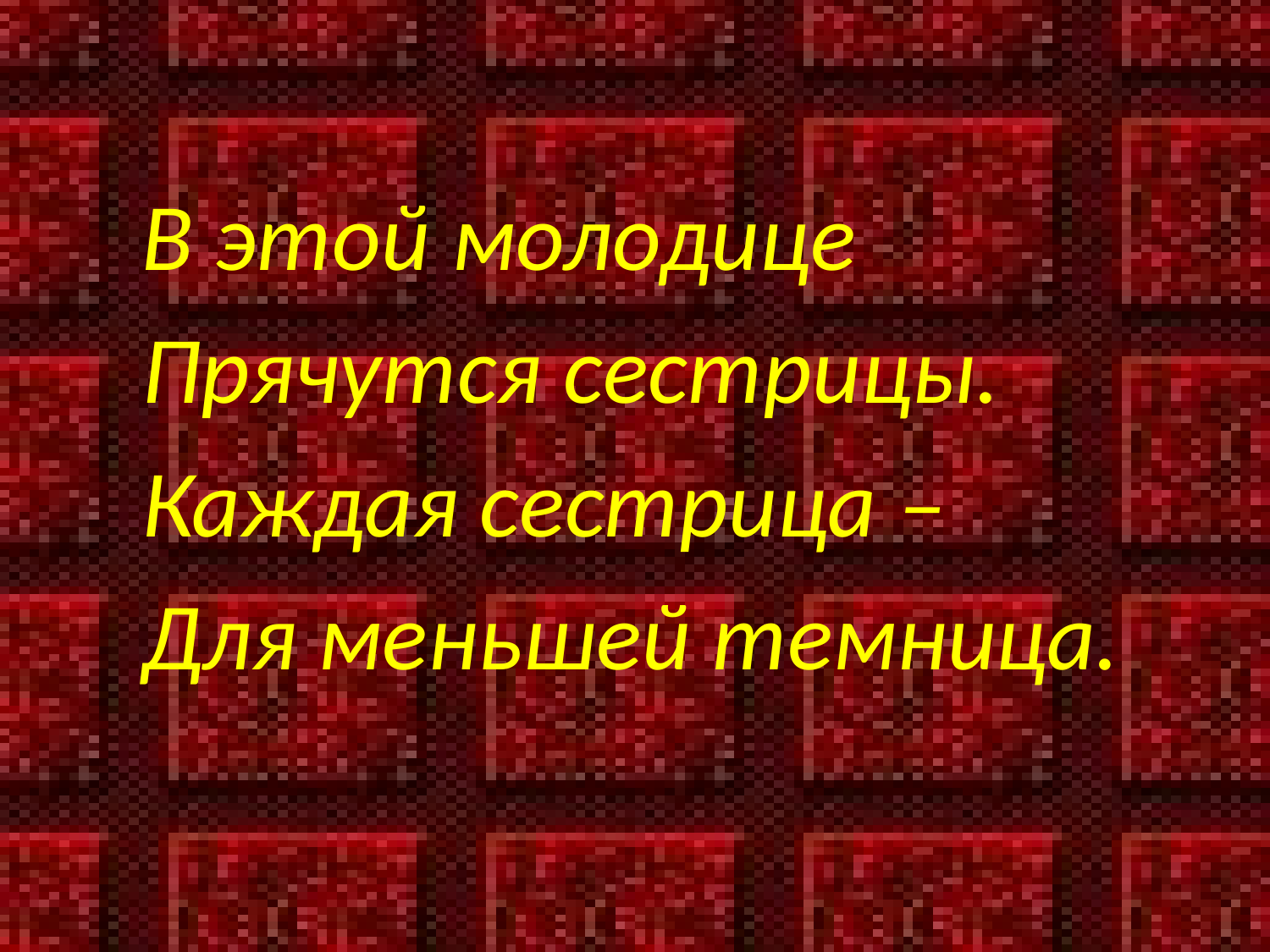

В этой молодице
Прячутся сестрицы.
Каждая сестрица –
Для меньшей темница.